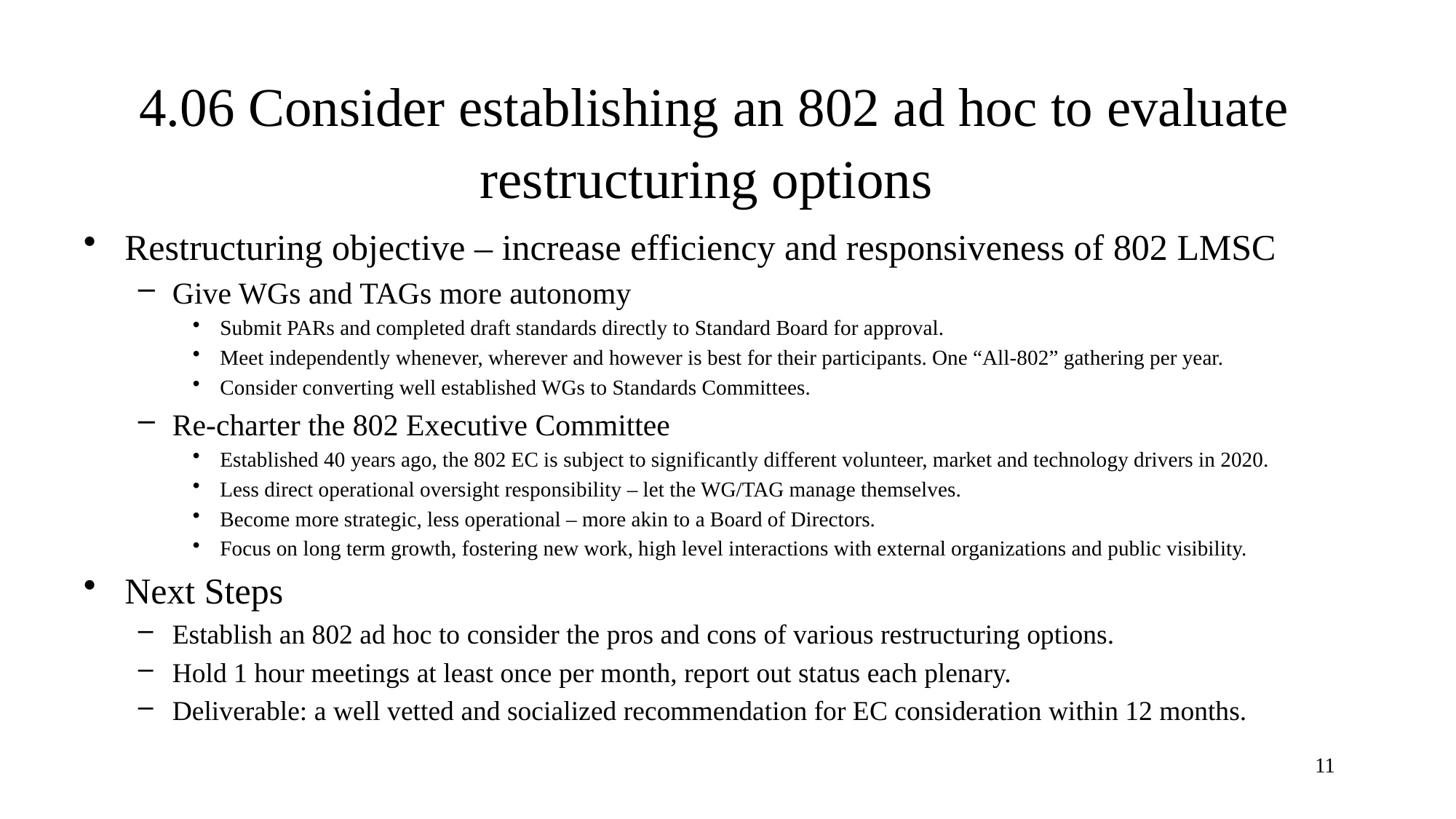

# 4.06 Consider establishing an 802 ad hoc to evaluate restructuring options
Restructuring objective – increase efficiency and responsiveness of 802 LMSC
Give WGs and TAGs more autonomy
Submit PARs and completed draft standards directly to Standard Board for approval.
Meet independently whenever, wherever and however is best for their participants. One “All-802” gathering per year.
Consider converting well established WGs to Standards Committees.
Re-charter the 802 Executive Committee
Established 40 years ago, the 802 EC is subject to significantly different volunteer, market and technology drivers in 2020.
Less direct operational oversight responsibility – let the WG/TAG manage themselves.
Become more strategic, less operational – more akin to a Board of Directors.
Focus on long term growth, fostering new work, high level interactions with external organizations and public visibility.
Next Steps
Establish an 802 ad hoc to consider the pros and cons of various restructuring options.
Hold 1 hour meetings at least once per month, report out status each plenary.
Deliverable: a well vetted and socialized recommendation for EC consideration within 12 months.

11